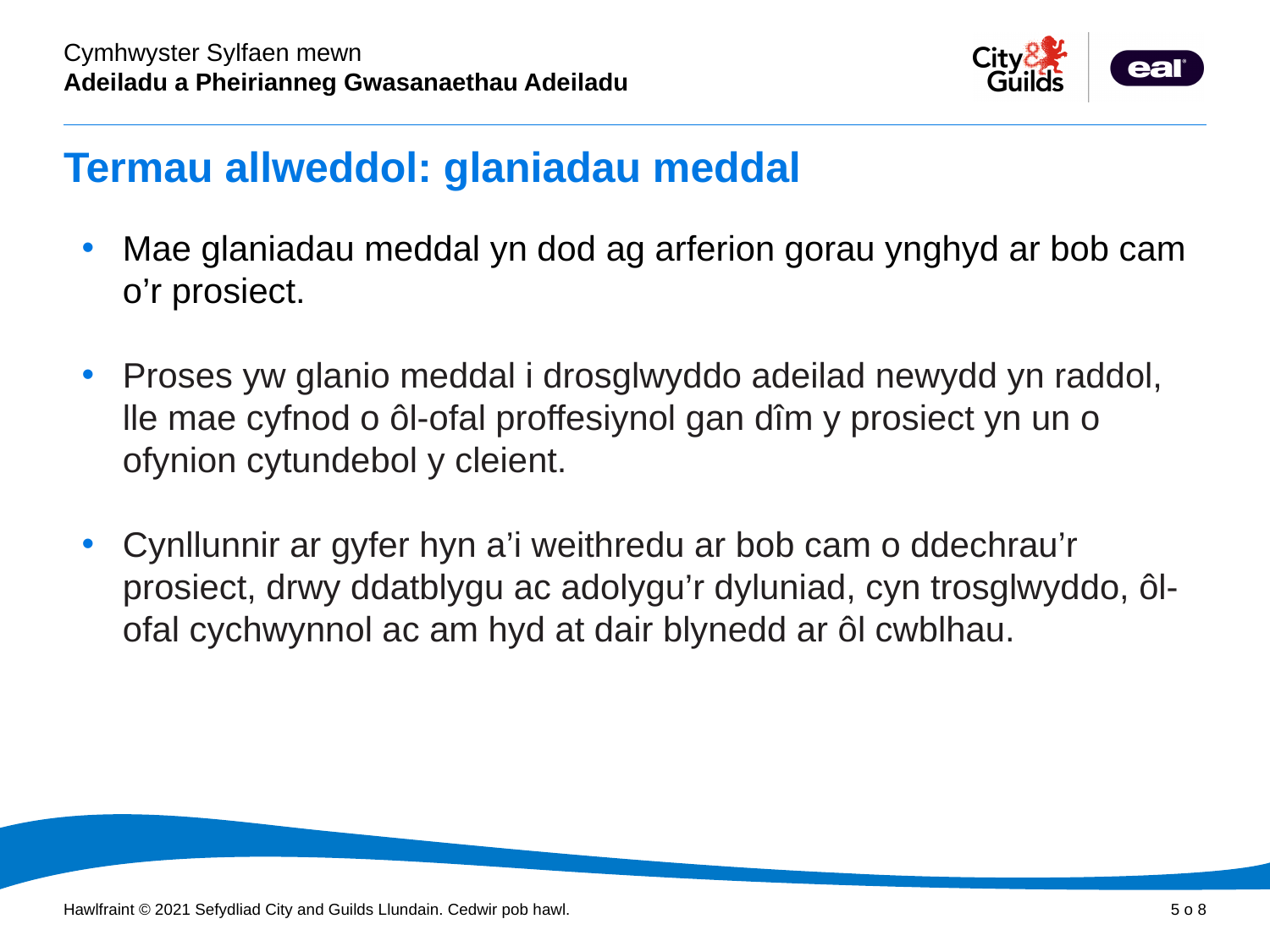

# Termau allweddol: glaniadau meddal
Mae glaniadau meddal yn dod ag arferion gorau ynghyd ar bob cam o’r prosiect.

Proses yw glanio meddal i drosglwyddo adeilad newydd yn raddol, lle mae cyfnod o ôl-ofal proffesiynol gan dîm y prosiect yn un o ofynion cytundebol y cleient.

Cynllunnir ar gyfer hyn a’i weithredu ar bob cam o ddechrau’r prosiect, drwy ddatblygu ac adolygu’r dyluniad, cyn trosglwyddo, ôl-ofal cychwynnol ac am hyd at dair blynedd ar ôl cwblhau.